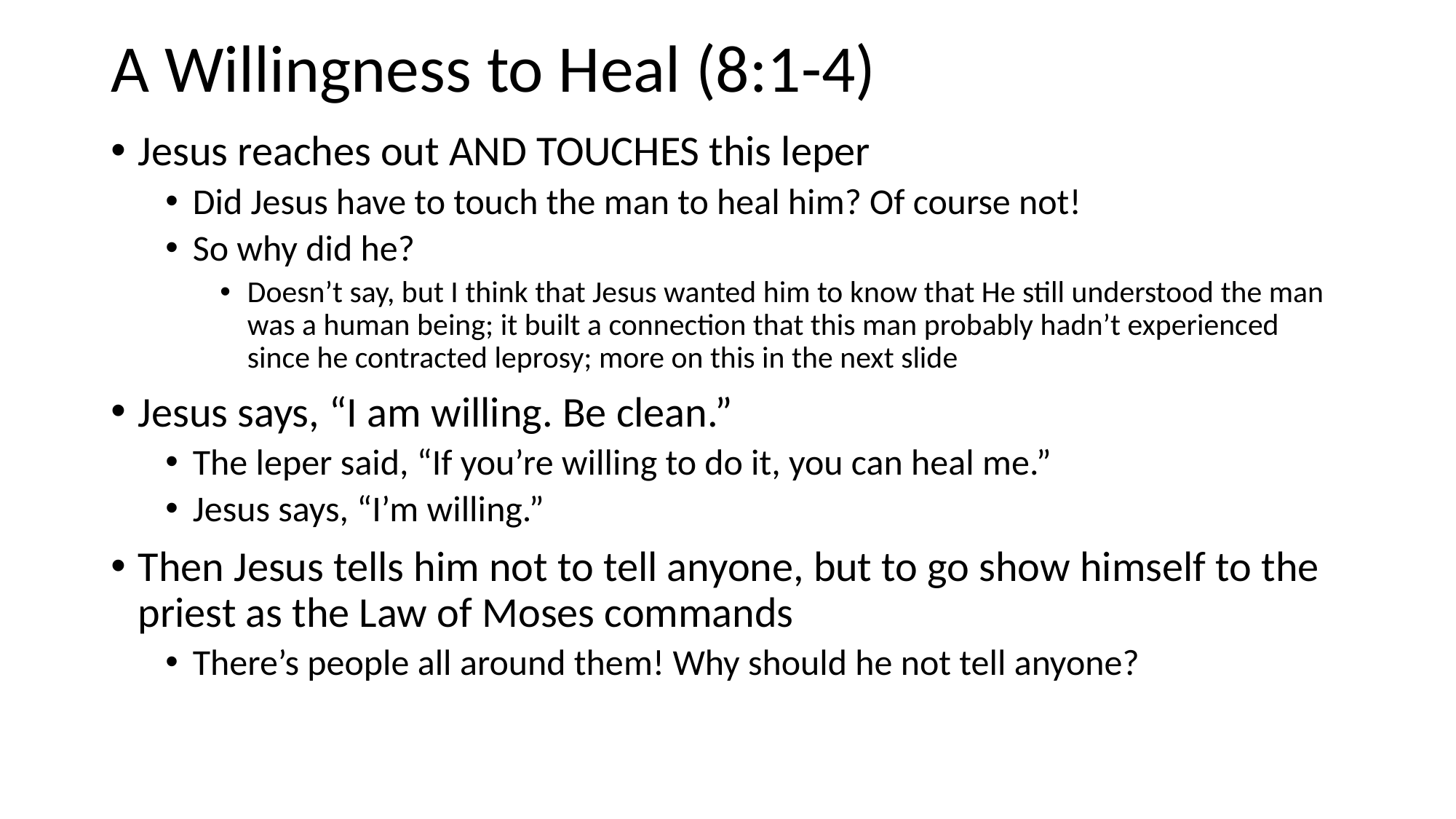

# A Willingness to Heal (8:1-4)
Jesus reaches out AND TOUCHES this leper
Did Jesus have to touch the man to heal him? Of course not!
So why did he?
Doesn’t say, but I think that Jesus wanted him to know that He still understood the man was a human being; it built a connection that this man probably hadn’t experienced since he contracted leprosy; more on this in the next slide
Jesus says, “I am willing. Be clean.”
The leper said, “If you’re willing to do it, you can heal me.”
Jesus says, “I’m willing.”
Then Jesus tells him not to tell anyone, but to go show himself to the priest as the Law of Moses commands
There’s people all around them! Why should he not tell anyone?